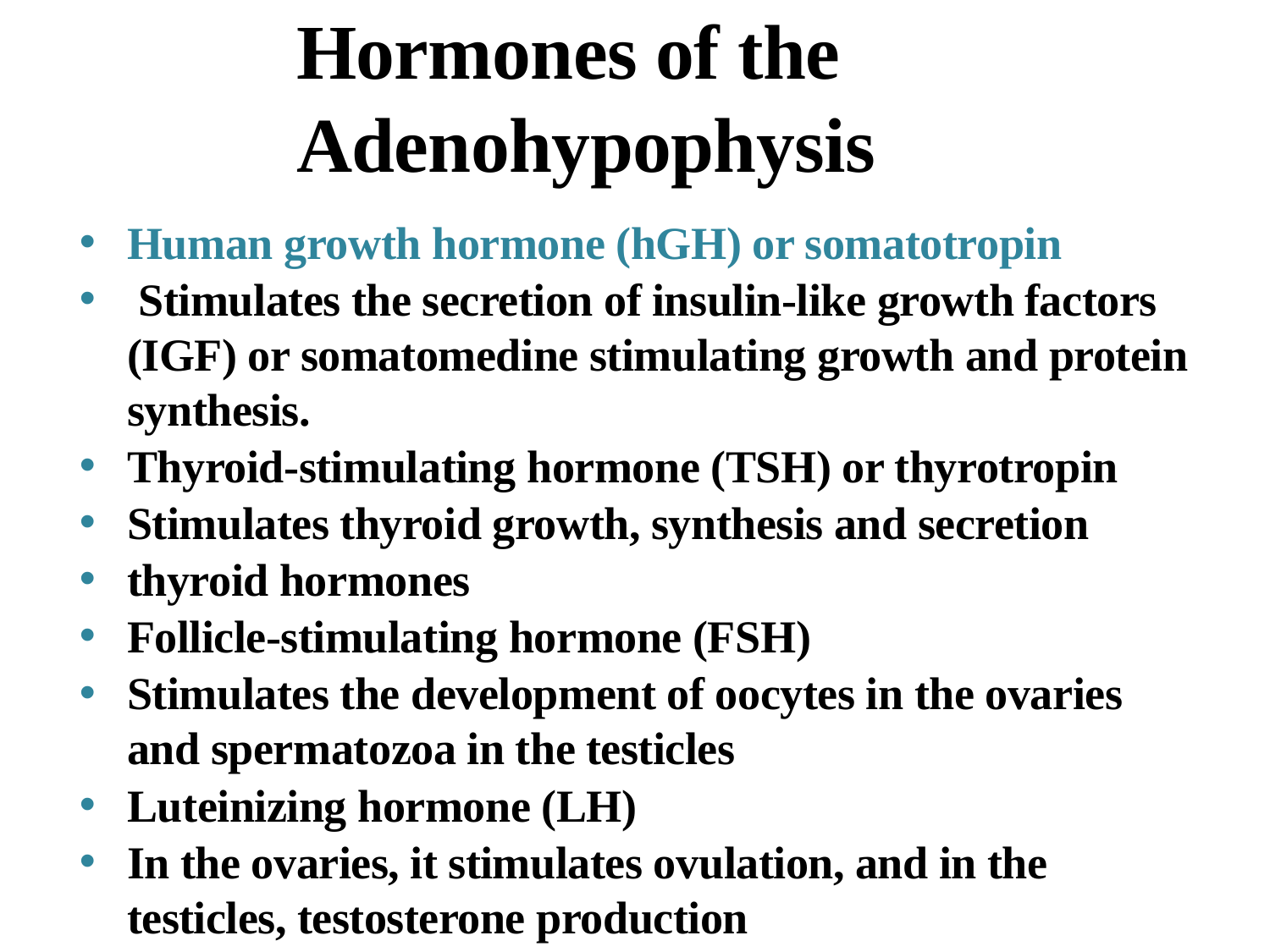

# Hormones of the Adenohypophysis

Human growth hormone (hGH) or somatotropin
 Stimulates the secretion of insulin-like growth factors (IGF) or somatomedine stimulating growth and protein synthesis.
Thyroid-stimulating hormone (TSH) or thyrotropin
Stimulates thyroid growth, synthesis and secretion
thyroid hormones
Follicle-stimulating hormone (FSH)
Stimulates the development of oocytes in the ovaries and spermatozoa in the testicles
Luteinizing hormone (LH)
In the ovaries, it stimulates ovulation, and in the testicles, testosterone production